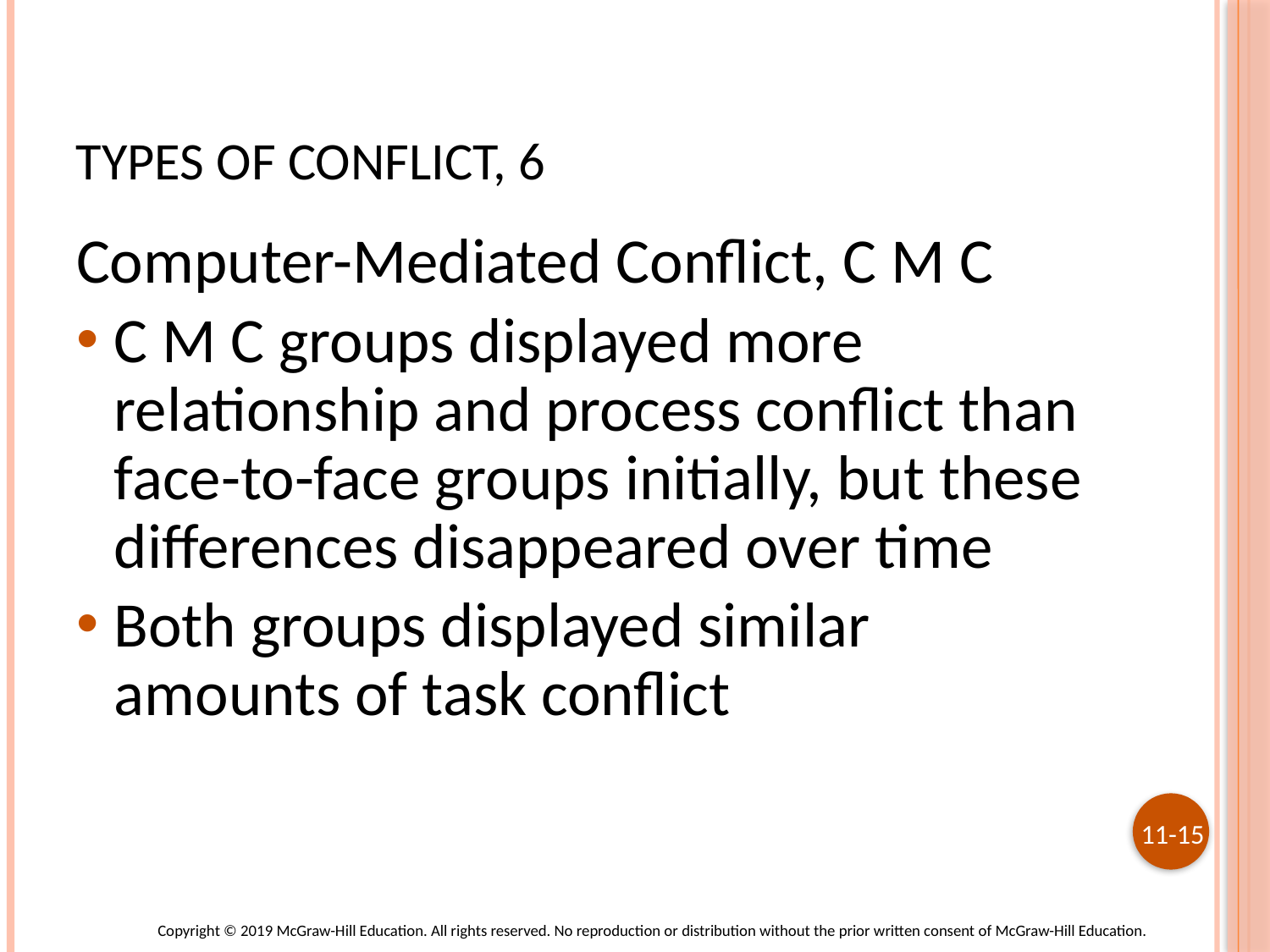

# Types of Conflict, 6
Computer-Mediated Conflict, C M C
C M C groups displayed more relationship and process conflict than face-to-face groups initially, but these differences disappeared over time
Both groups displayed similar amounts of task conflict